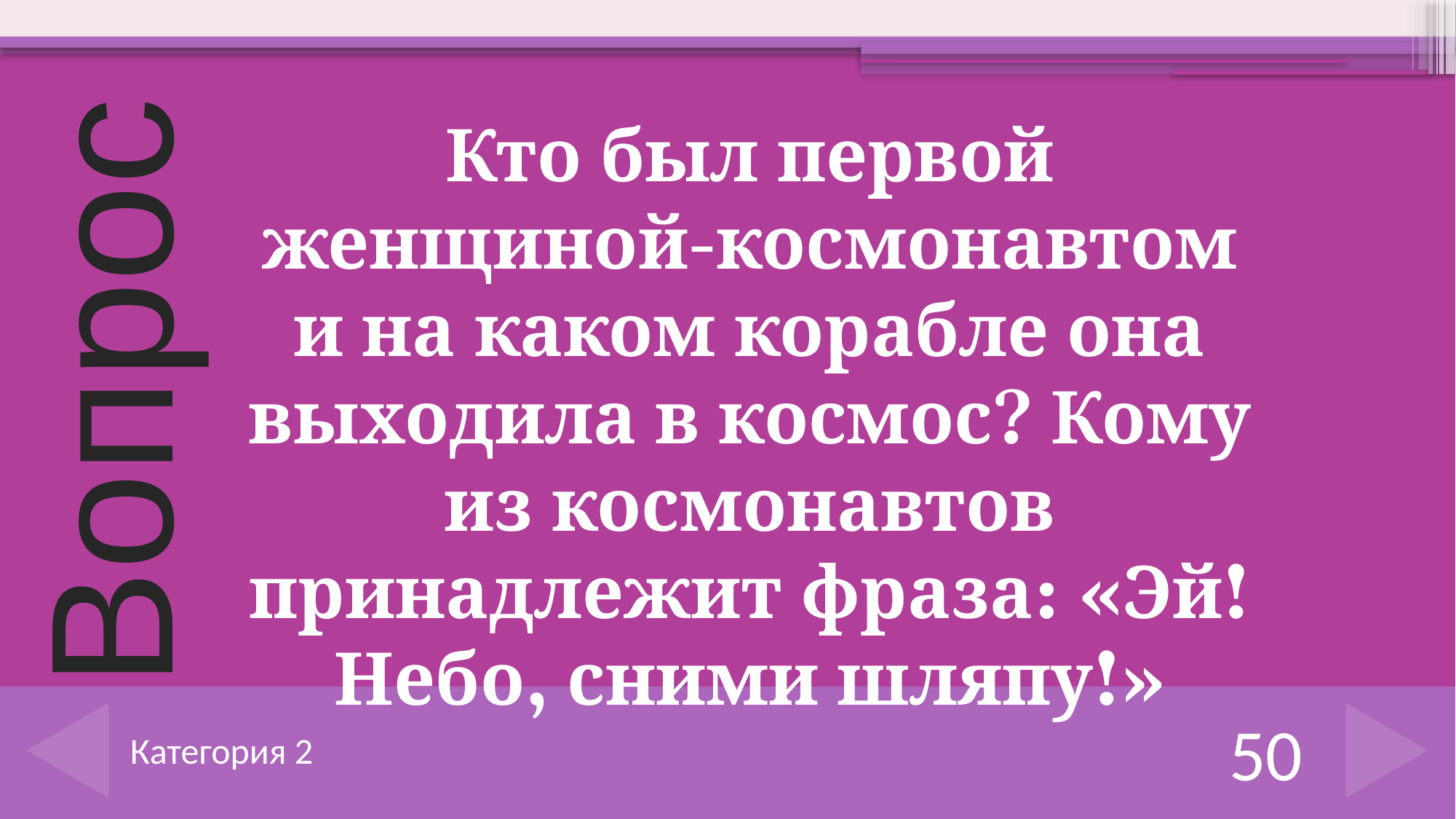

Кто был первой женщиной-космонавтом и на каком корабле она выходила в космос? Кому из космонавтов принадлежит фраза: «Эй! Небо, сними шляпу!»
# Категория 2
50